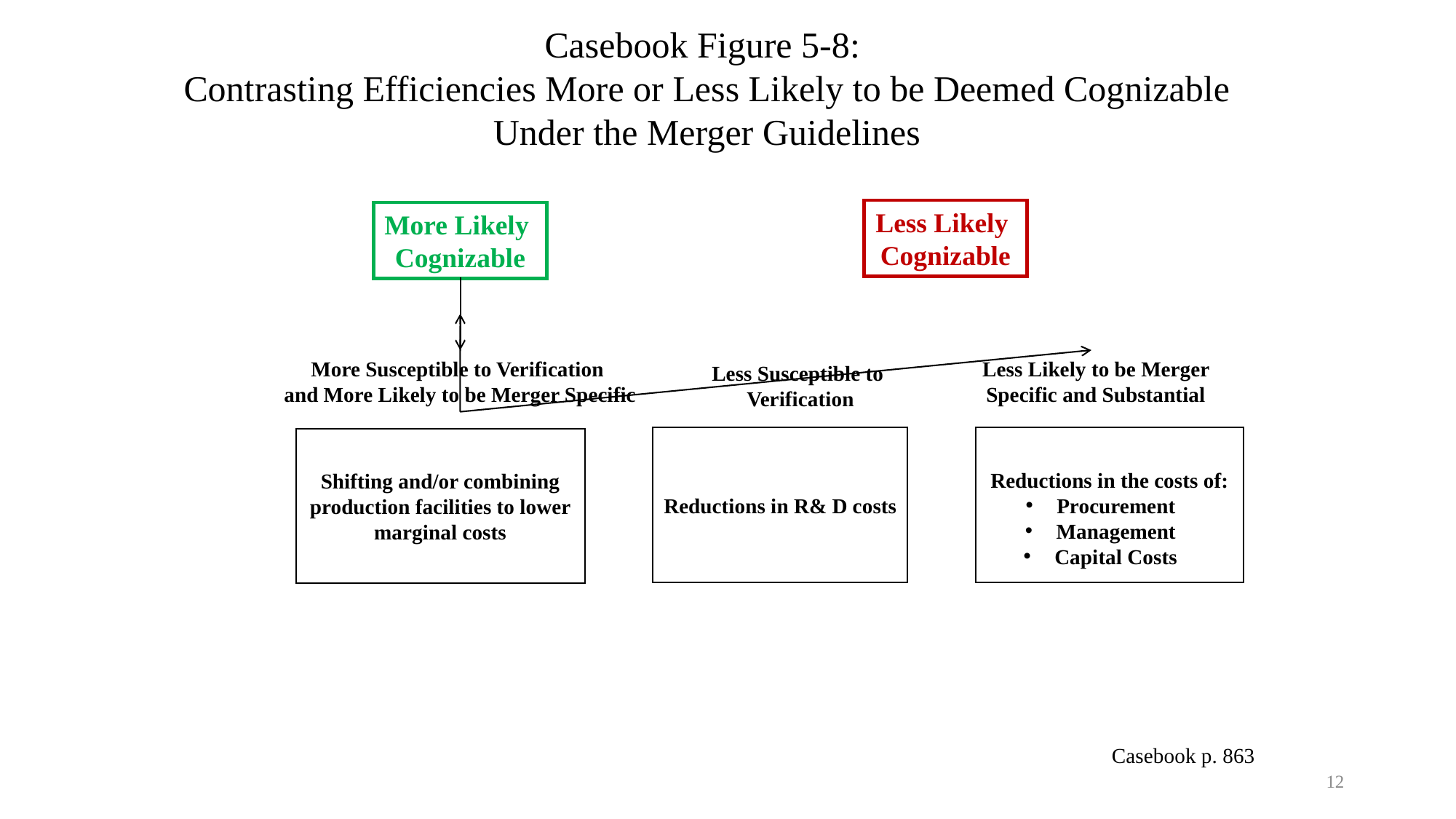

Casebook Figure 5-8:
Contrasting Efficiencies More or Less Likely to be Deemed Cognizable Under the Merger Guidelines
Less Likely
Cognizable
More Likely
Cognizable
More Susceptible to Verification
and More Likely to be Merger Specific
Less Likely to be Merger
Specific and Substantial
Less Susceptible to
Verification
Reductions in R& D costs

Reductions in the costs of:
 Procurement
 Management
 Capital Costs
Shifting and/or combining production facilities to lower marginal costs
Casebook p. 863
12